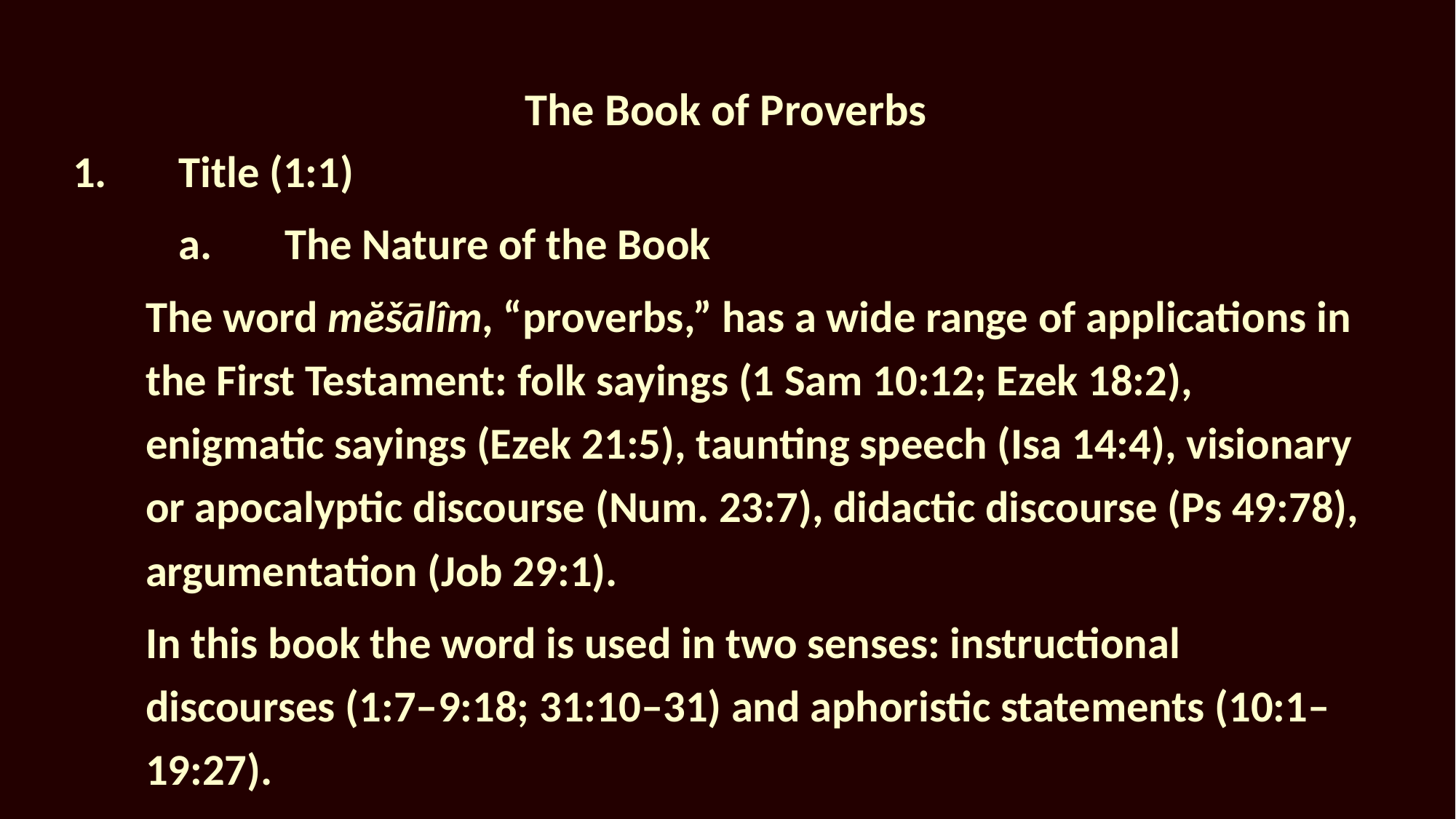

# The Book of Proverbs
1.	Title (1:1)
	a.	The Nature of the Book
The word mĕšālîm, “proverbs,” has a wide range of applications in the First Testament: folk sayings (1 Sam 10:12; Ezek 18:2), enigmatic sayings (Ezek 21:5), taunting speech (Isa 14:4), visionary or apocalyptic discourse (Num. 23:7), didactic discourse (Ps 49:78), argumentation (Job 29:1).
In this book the word is used in two senses: instructional discourses (1:7–9:18; 31:10–31) and aphoristic statements (10:1–19:27).